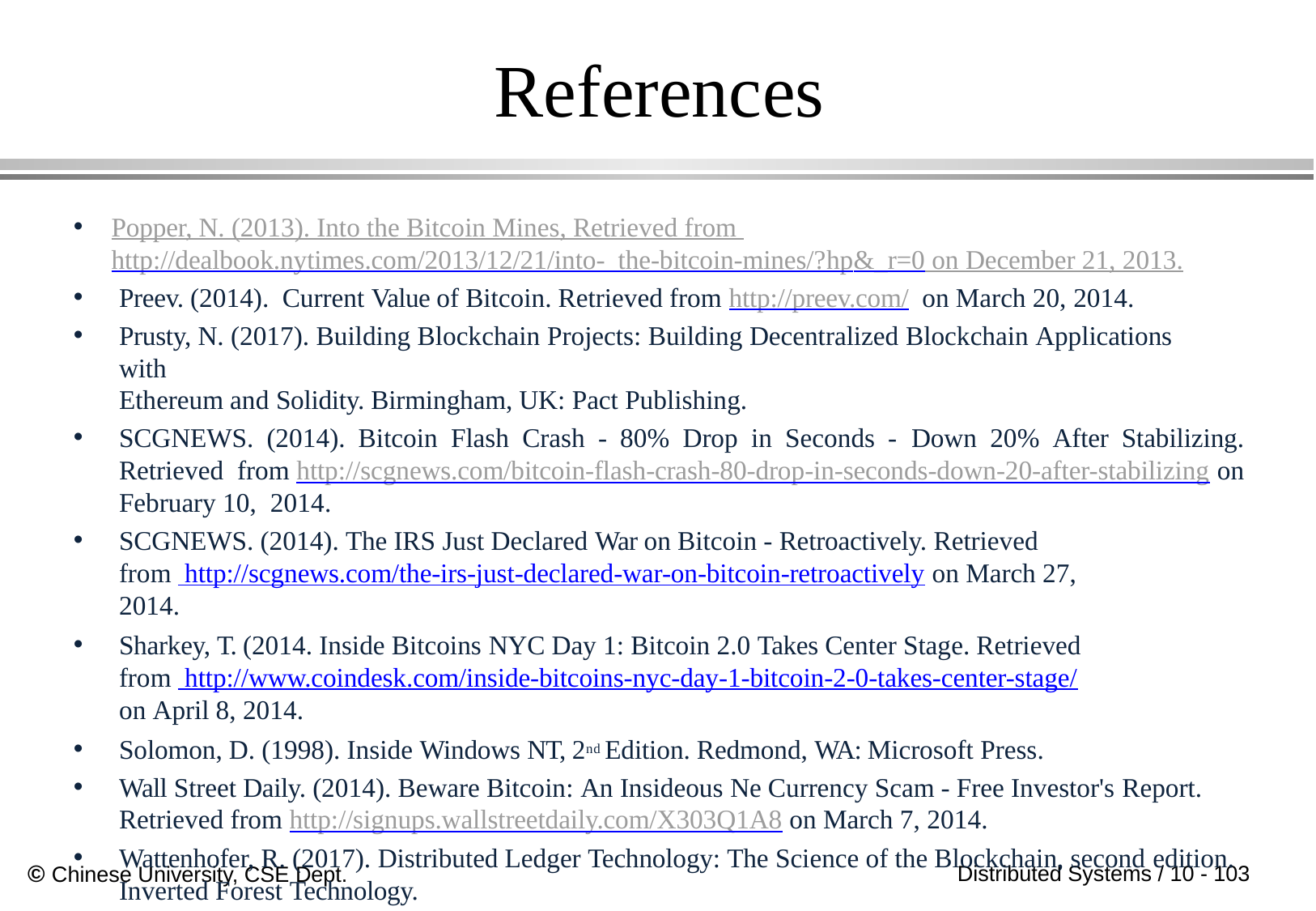

# References
Popper, N. (2013). Into the Bitcoin Mines, Retrieved from http://dealbook.nytimes.com/2013/12/21/into-  the-bitcoin-mines/?hp&_r=0 on December 21, 2013.
Preev. (2014).  Current Value of Bitcoin. Retrieved from http://preev.com/  on March 20, 2014.
Prusty, N. (2017). Building Blockchain Projects: Building Decentralized Blockchain Applications with
Ethereum and Solidity. Birmingham, UK: Pact Publishing.
SCGNEWS. (2014). Bitcoin Flash Crash - 80% Drop in Seconds - Down 20% After Stabilizing. Retrieved  from http://scgnews.com/bitcoin-flash-crash-80-drop-in-seconds-down-20-after-stabilizing on February 10,  2014.
SCGNEWS. (2014). The IRS Just Declared War on Bitcoin - Retroactively. Retrieved from  http://scgnews.com/the-irs-just-declared-war-on-bitcoin-retroactively on March 27, 2014.
Sharkey, T. (2014. Inside Bitcoins NYC Day 1: Bitcoin 2.0 Takes Center Stage. Retrieved from  http://www.coindesk.com/inside-bitcoins-nyc-day-1-bitcoin-2-0-takes-center-stage/ on April 8, 2014.
Solomon, D. (1998). Inside Windows NT, 2nd Edition. Redmond, WA: Microsoft Press.
Wall Street Daily. (2014). Beware Bitcoin: An Insideous Ne Currency Scam - Free Investor's Report.  Retrieved from http://signups.wallstreetdaily.com/X303Q1A8 on March 7, 2014.
Wattenhofer, R. (2017). Distributed Ledger Technology: The Science of the Blockchain, second edition.  Inverted Forest Technology.